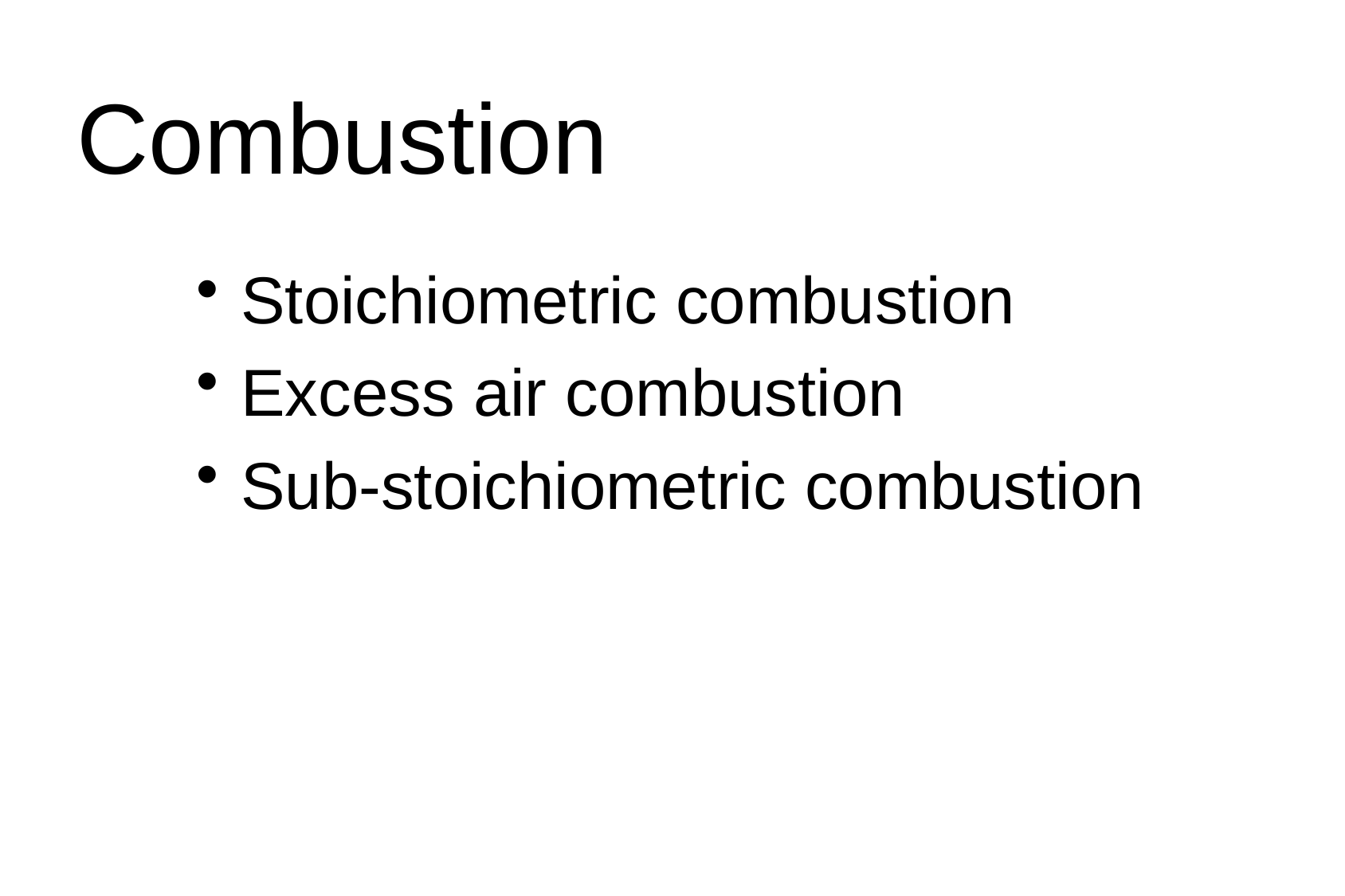

# Combustion
Stoichiometric combustion
Excess air combustion
Sub-stoichiometric combustion